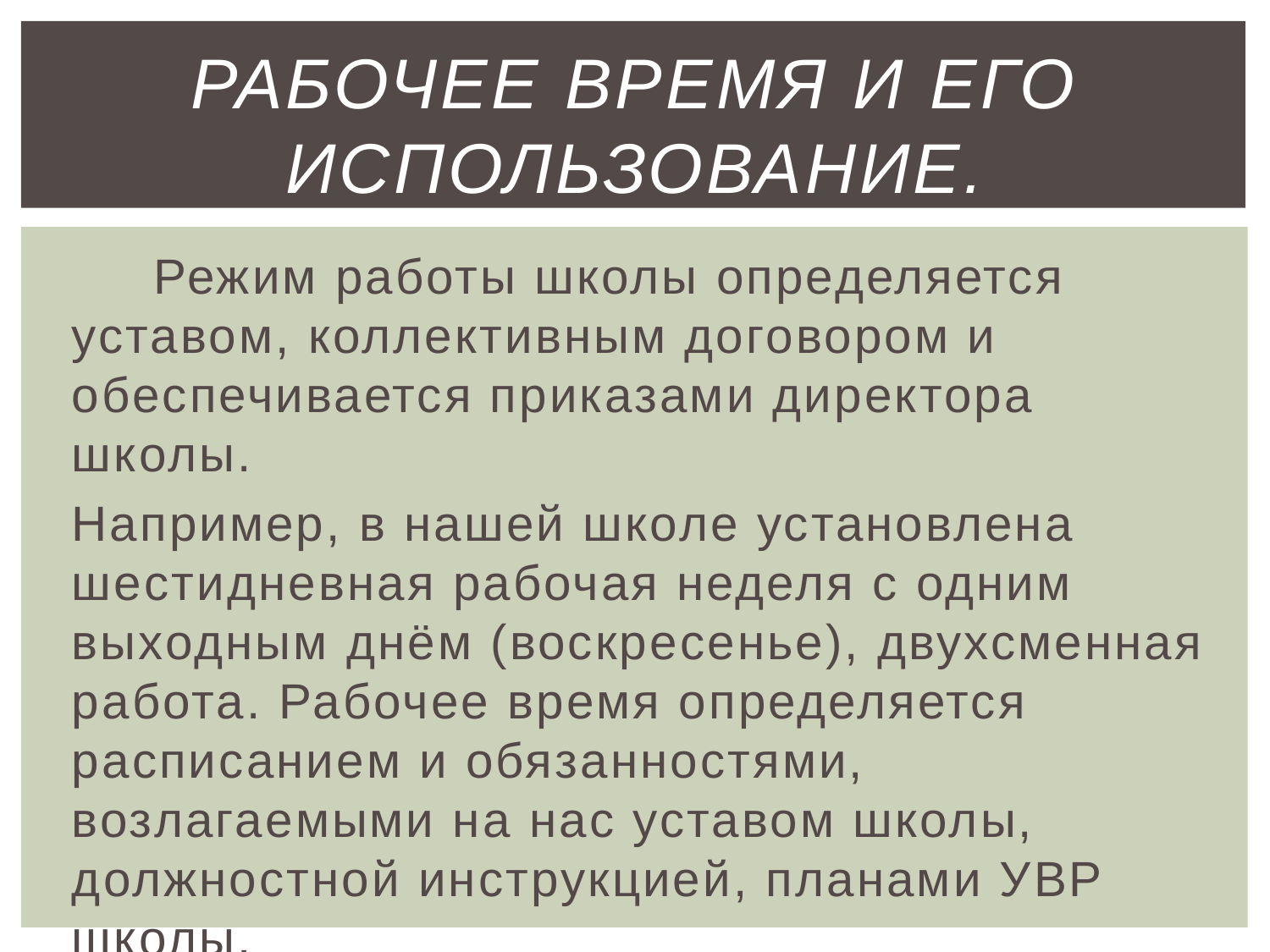

# Рабочее время и его использование.
     Режим работы школы определяется уставом, коллективным договором и обеспечивается приказами директора школы.
Например, в нашей школе установлена шестидневная рабочая неделя с одним выходным днём (воскресенье), двухсменная работа. Рабочее время определяется расписанием и обязанностями, возлагаемыми на нас уставом школы, должностной инструкцией, планами УВР школы.